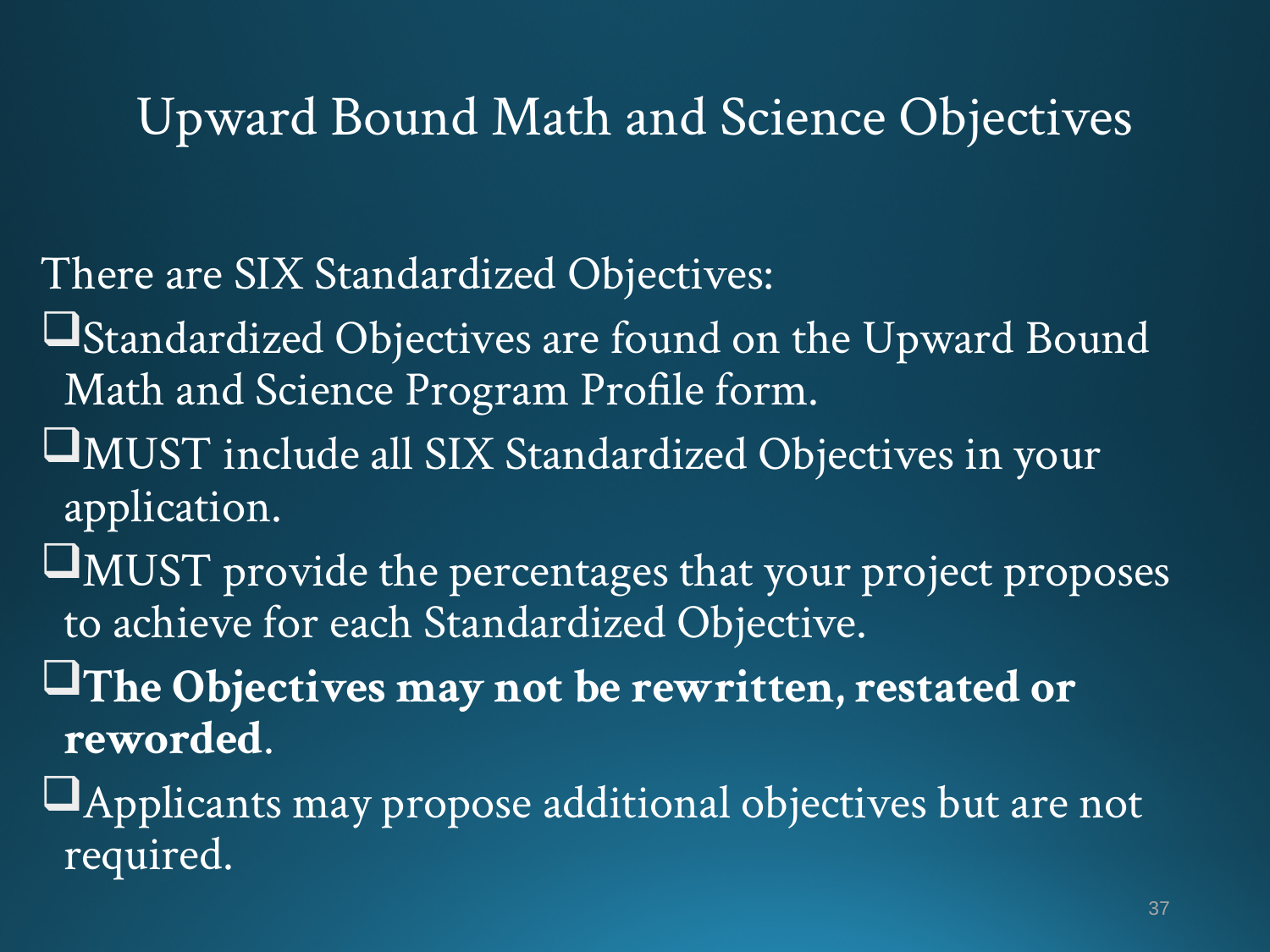

# Upward Bound Math and Science Objectives
There are SIX Standardized Objectives:
Standardized Objectives are found on the Upward Bound Math and Science Program Profile form.
MUST include all SIX Standardized Objectives in your application.
MUST provide the percentages that your project proposes to achieve for each Standardized Objective.
The Objectives may not be rewritten, restated or reworded.
Applicants may propose additional objectives but are not required.

37